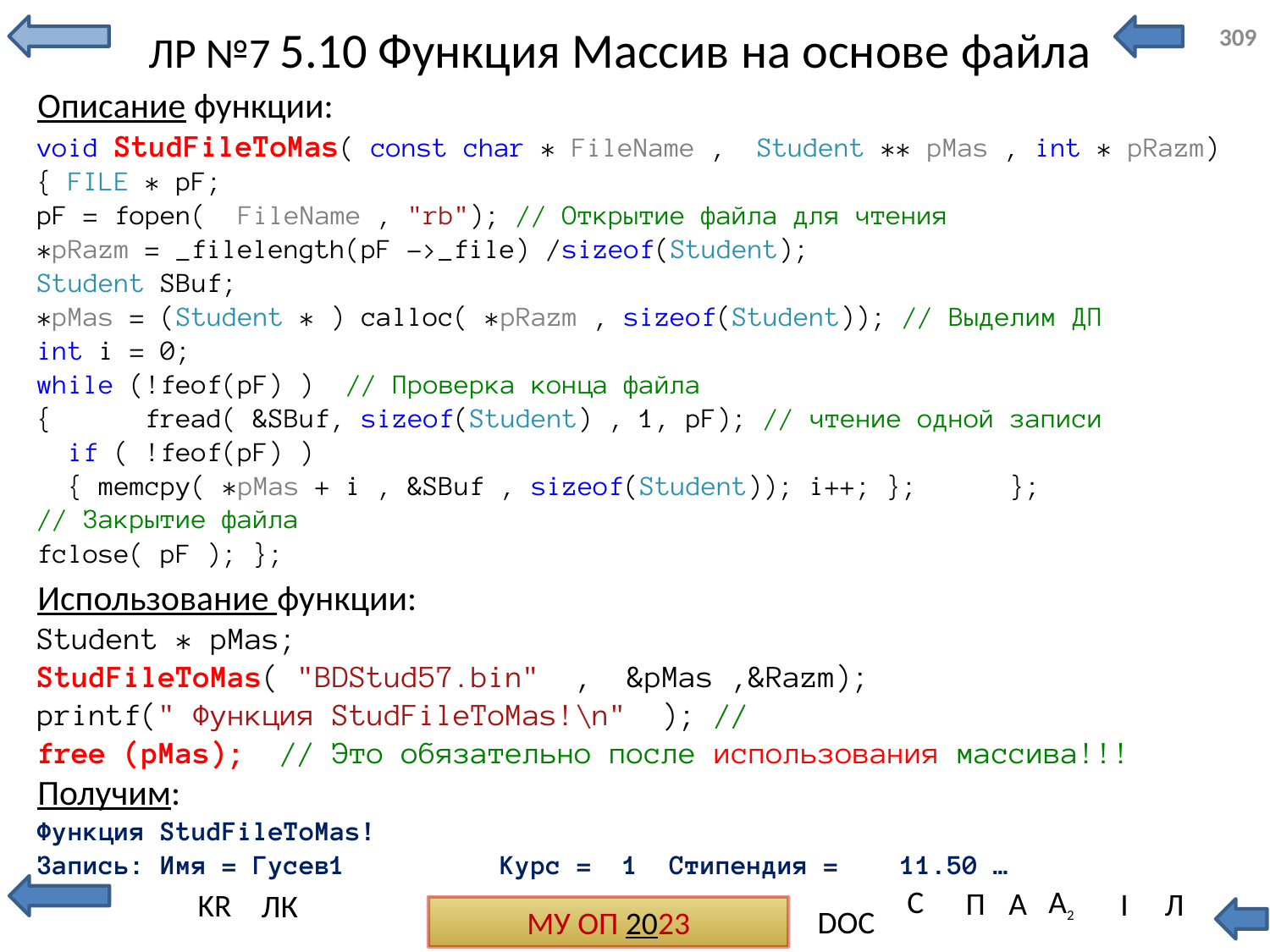

# ЛР №7 5.10 Функция Массив на основе файла
309
Описание функции:
void StudFileToMas( const char * FileName ,  Student ** pMas , int * pRazm)
{ FILE * pF;
pF = fopen(  FileName , "rb"); // Открытие файла для чтения
*pRazm = _filelength(pF ->_file) /sizeof(Student);
Student SBuf;
*pMas = (Student * ) calloc( *pRazm , sizeof(Student)); // Выделим ДП
int i = 0;
while (!feof(pF) )  // Проверка конца файла
{      fread( &SBuf, sizeof(Student) , 1, pF); // чтение одной записи
  if ( !feof(pF) )
  { memcpy( *pMas + i , &SBuf , sizeof(Student)); i++; };      };
// Закрытие файла
fclose( pF ); };
Использование функции:
Student * pMas;
StudFileToMas( "BDStud57.bin"  ,  &pMas ,&Razm);
printf(" Функция StudFileToMas!\n"  ); //
free (pMas);  // Это обязательно после использования массива!!!
Получим:
Функция StudFileToMas!
Запись: Имя = Гусев1          Курс =  1  Стипендия =    11.50 …